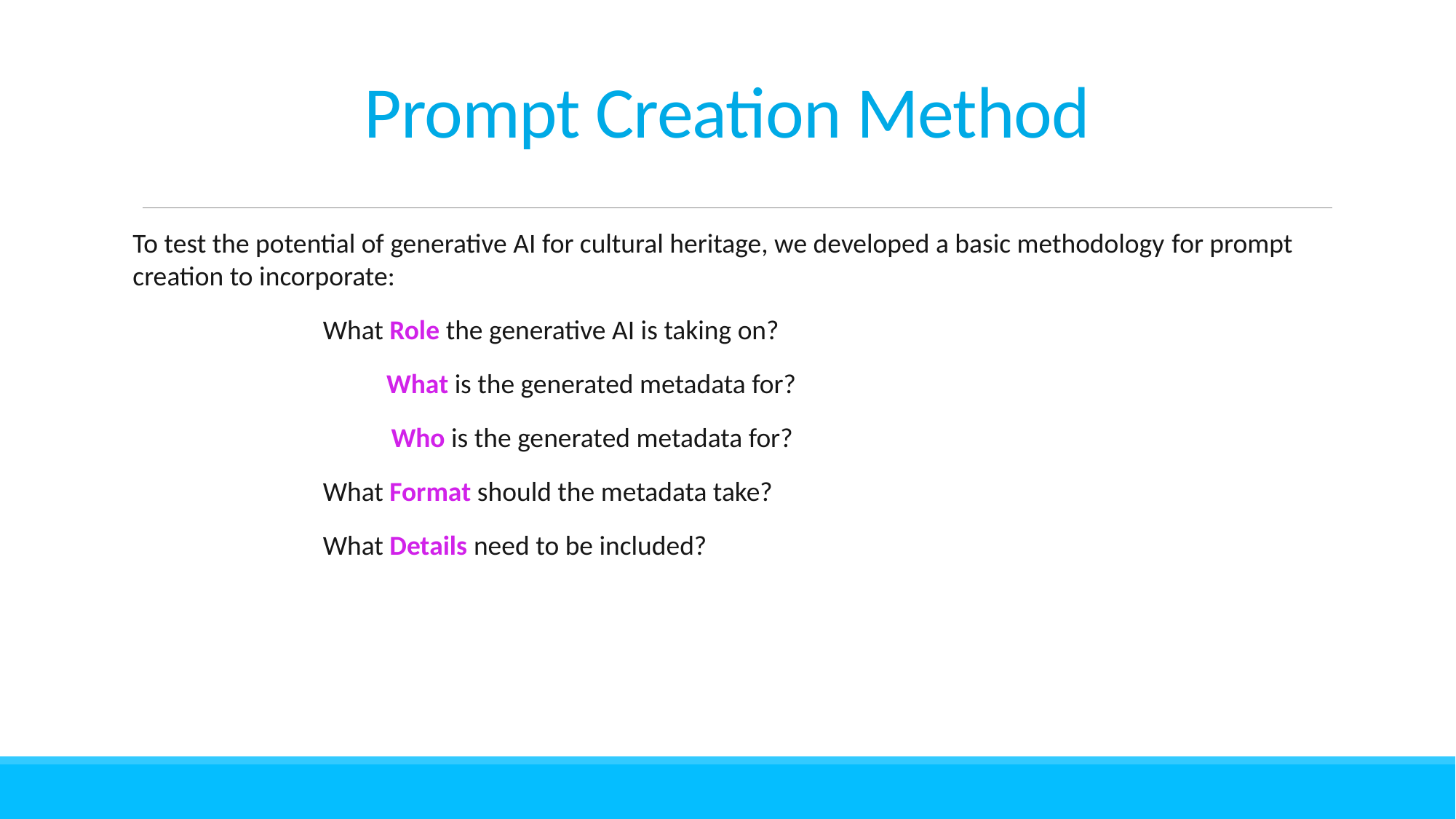

# Prompt Creation Method
To test the potential of generative AI for cultural heritage, we developed a basic methodology for prompt creation to incorporate:
                             What Role the generative AI is taking on?
                                         What is the generated metadata for?
                                        Who is the generated metadata for?
                             What Format should the metadata take?
                             What Details need to be included?